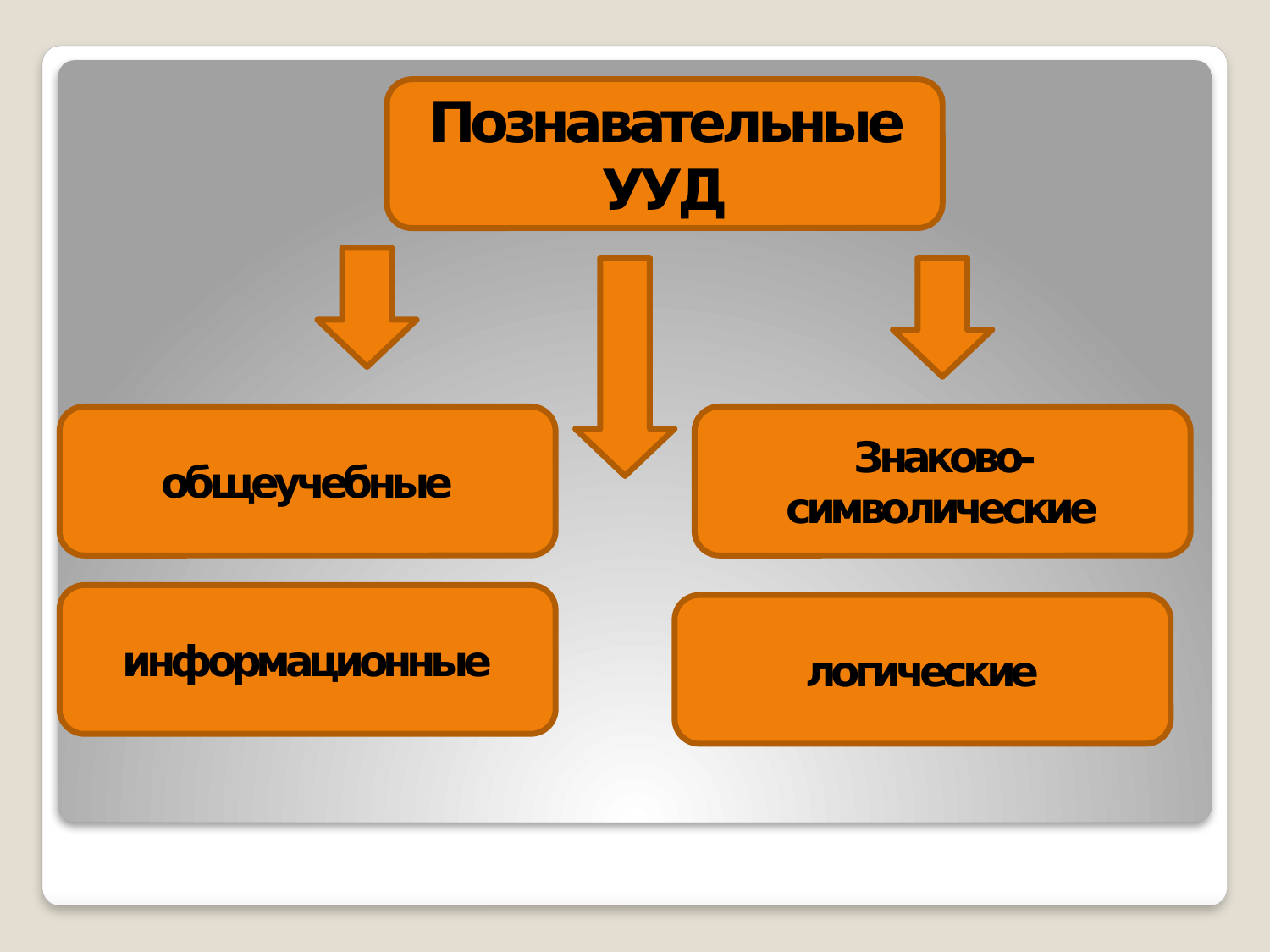

Познавательные УУД

общеучебные
Знаково-символические

информационные
логические
#